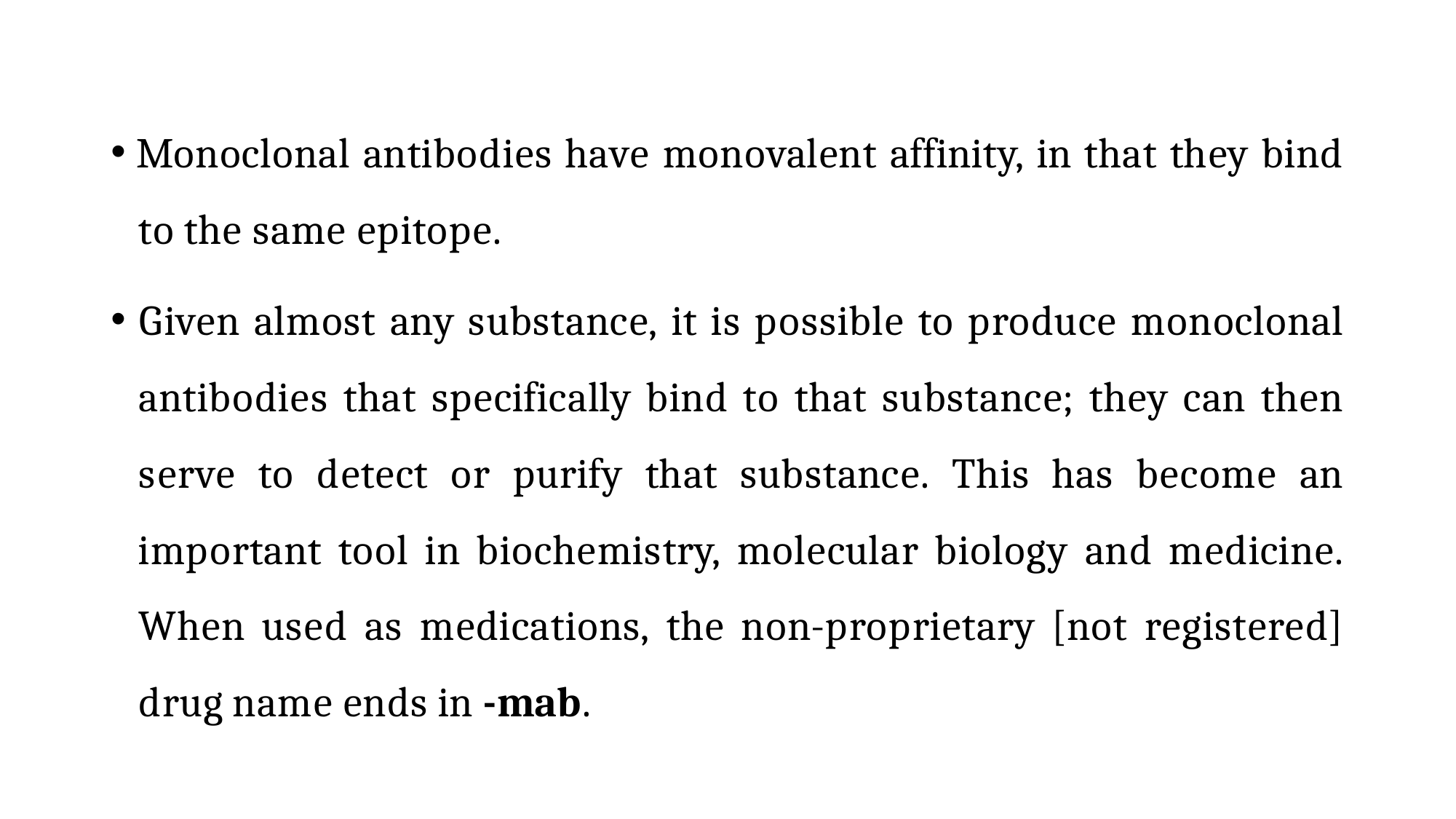

Monoclonal antibodies have monovalent affinity, in that they bind to the same epitope.
Given almost any substance, it is possible to produce monoclonal antibodies that specifically bind to that substance; they can then serve to detect or purify that substance. This has become an important tool in biochemistry, molecular biology and medicine. When used as medications, the non-proprietary [not registered] drug name ends in -mab.